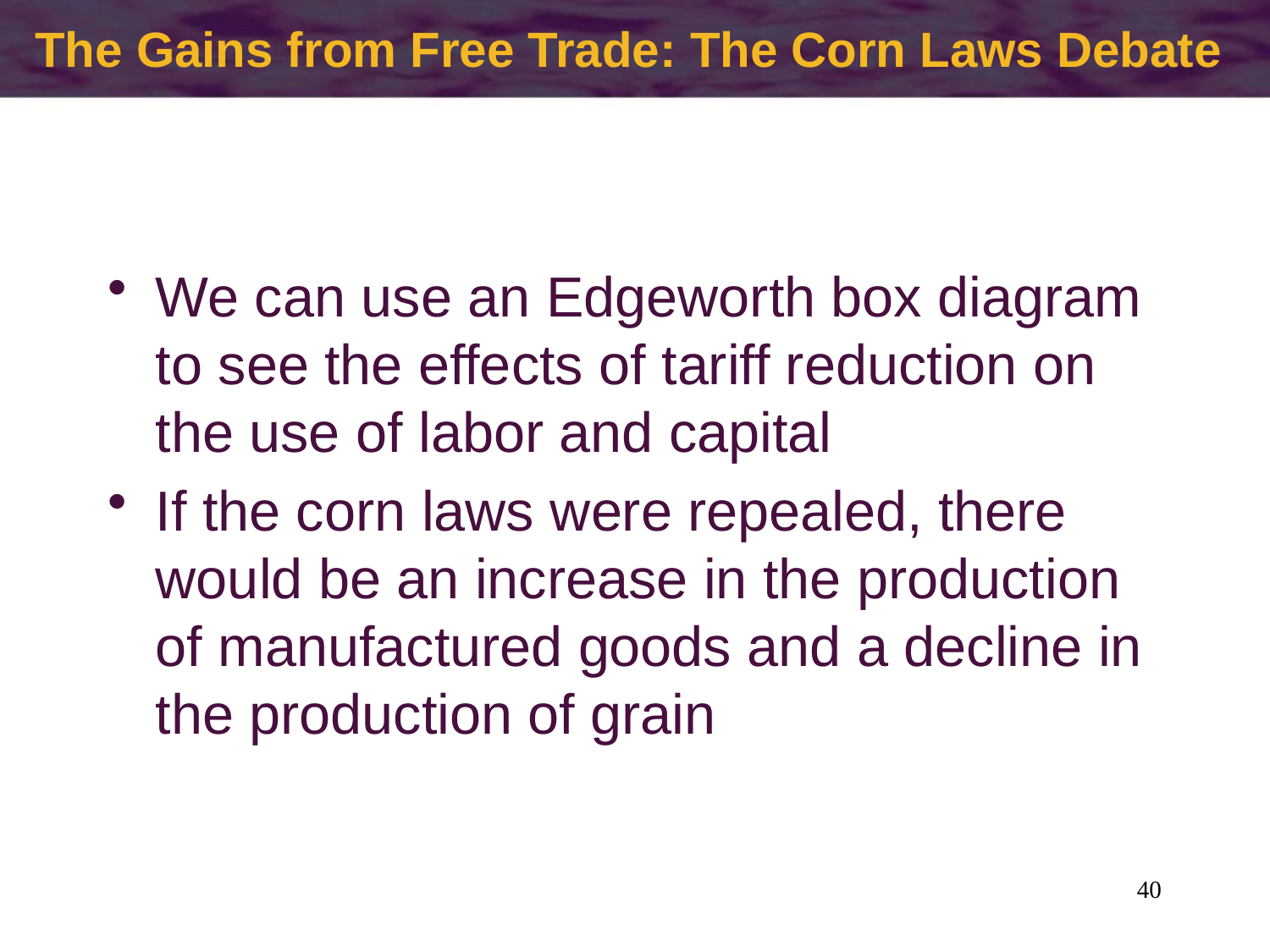

The Gains from Free Trade: The Corn Laws Debate
#
We can use an Edgeworth box diagram to see the effects of tariff reduction on the use of labor and capital
If the corn laws were repealed, there would be an increase in the production of manufactured goods and a decline in the production of grain
40